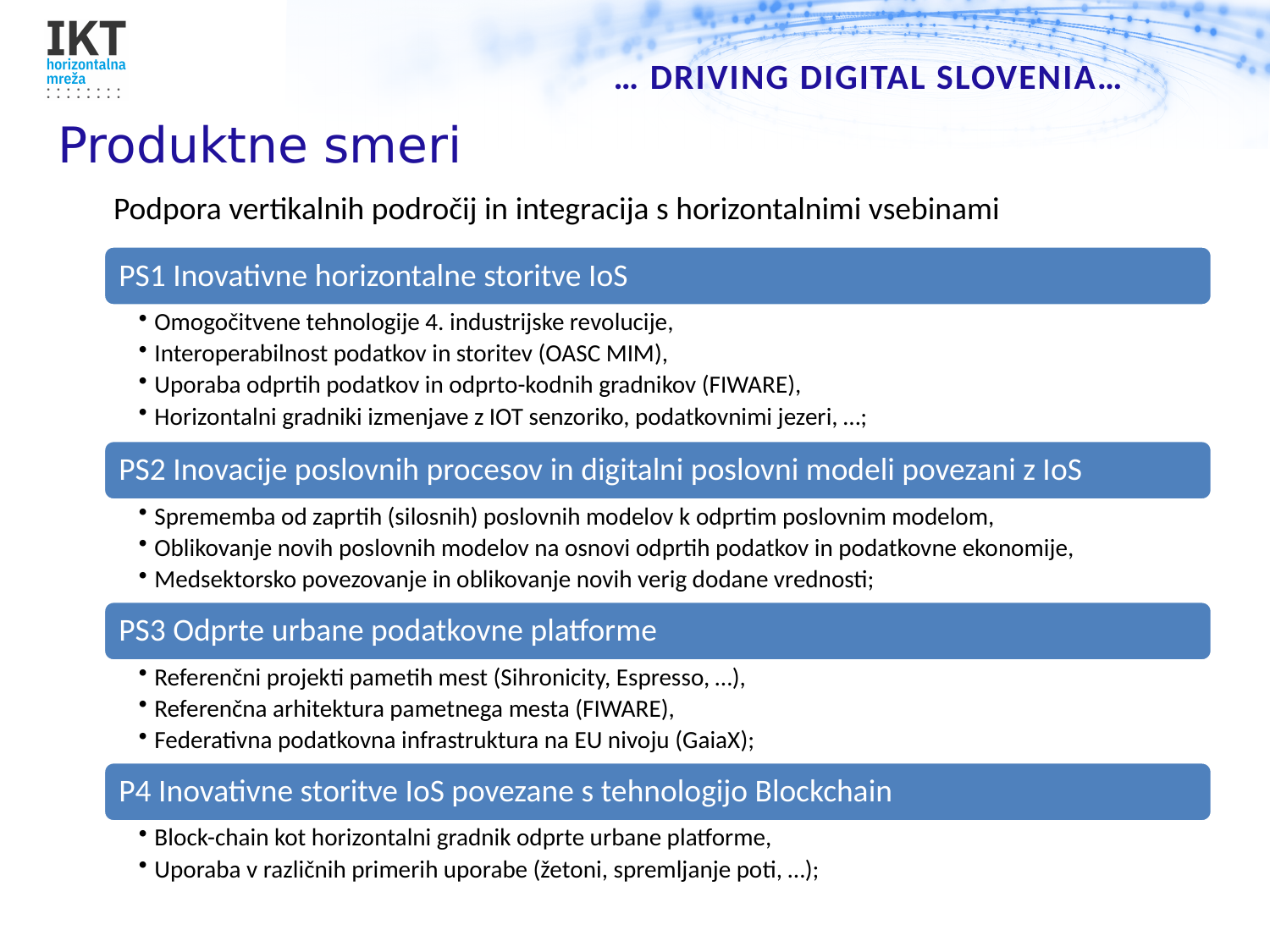

# Produktne smeri
Podpora vertikalnih področij in integracija s horizontalnimi vsebinami

PS1 Inovativne horizontalne storitve IoS
Omogočitvene tehnologije 4. industrijske revolucije,
Interoperabilnost podatkov in storitev (OASC MIM),
Uporaba odprtih podatkov in odprto-kodnih gradnikov (FIWARE),
Horizontalni gradniki izmenjave z IOT senzoriko, podatkovnimi jezeri, …;
PS2 Inovacije poslovnih procesov in digitalni poslovni modeli povezani z IoS
Sprememba od zaprtih (silosnih) poslovnih modelov k odprtim poslovnim modelom,
Oblikovanje novih poslovnih modelov na osnovi odprtih podatkov in podatkovne ekonomije,
Medsektorsko povezovanje in oblikovanje novih verig dodane vrednosti;
PS3 Odprte urbane podatkovne platforme
Referenčni projekti pametih mest (Sihronicity, Espresso, …),
Referenčna arhitektura pametnega mesta (FIWARE),
Federativna podatkovna infrastruktura na EU nivoju (GaiaX);
P4 Inovativne storitve IoS povezane s tehnologijo Blockchain
Block-chain kot horizontalni gradnik odprte urbane platforme,
Uporaba v različnih primerih uporabe (žetoni, spremljanje poti, …);